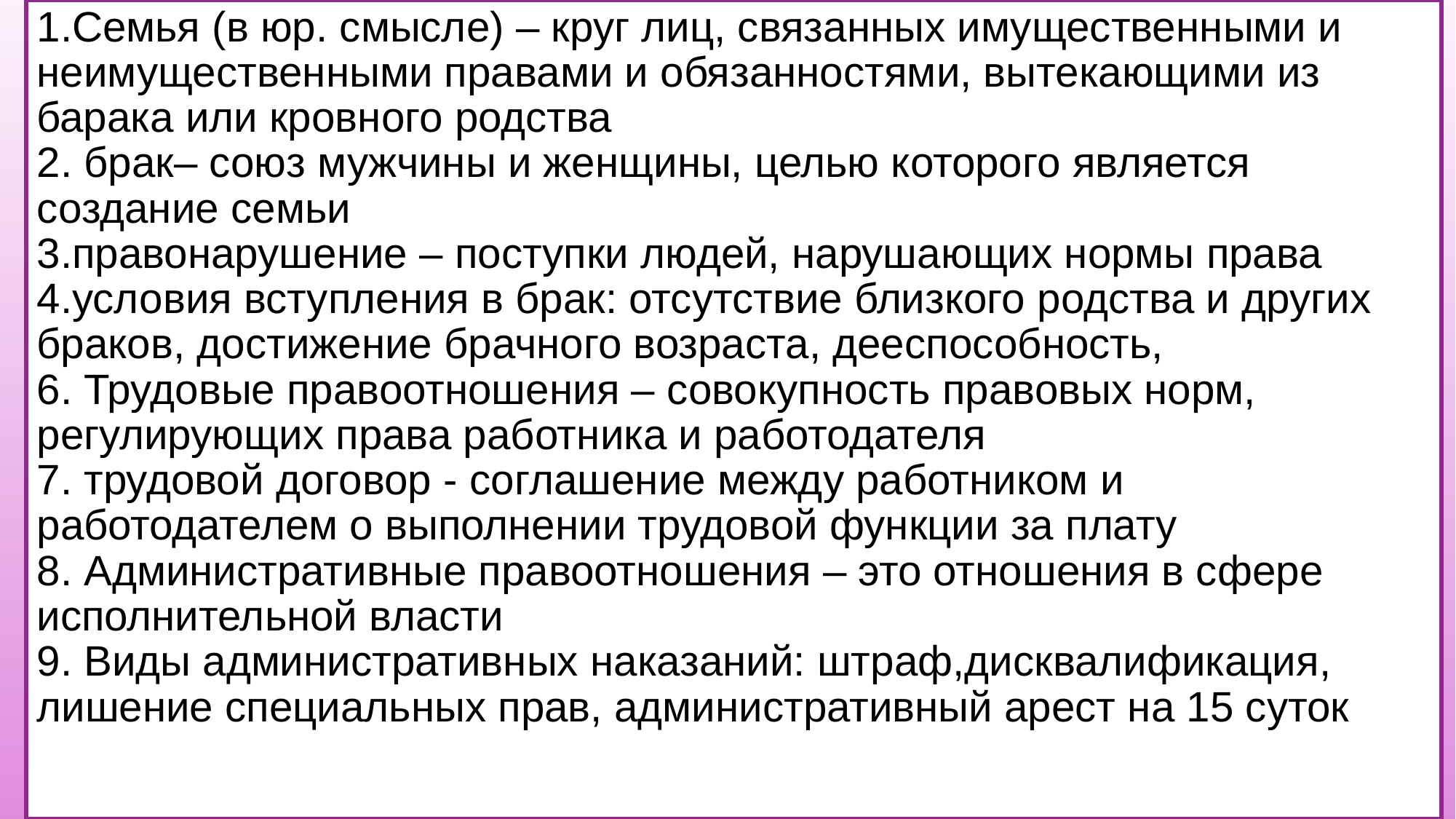

# 1.Семья (в юр. смысле) – круг лиц, связанных имущественными и неимущественными правами и обязанностями, вытекающими из барака или кровного родства 2. брак– союз мужчины и женщины, целью которого является создание семьи 3.правонарушение – поступки людей, нарушающих нормы права 4.условия вступления в брак: отсутствие близкого родства и других браков, достижение брачного возраста, дееспособность, 6. Трудовые правоотношения – совокупность правовых норм, регулирующих права работника и работодателя 7. трудовой договор - соглашение между работником и работодателем о выполнении трудовой функции за плату 8. Административные правоотношения – это отношения в сфере исполнительной власти 9. Виды административных наказаний: штраф,дисквалификация, лишение специальных прав, административный арест на 15 суток